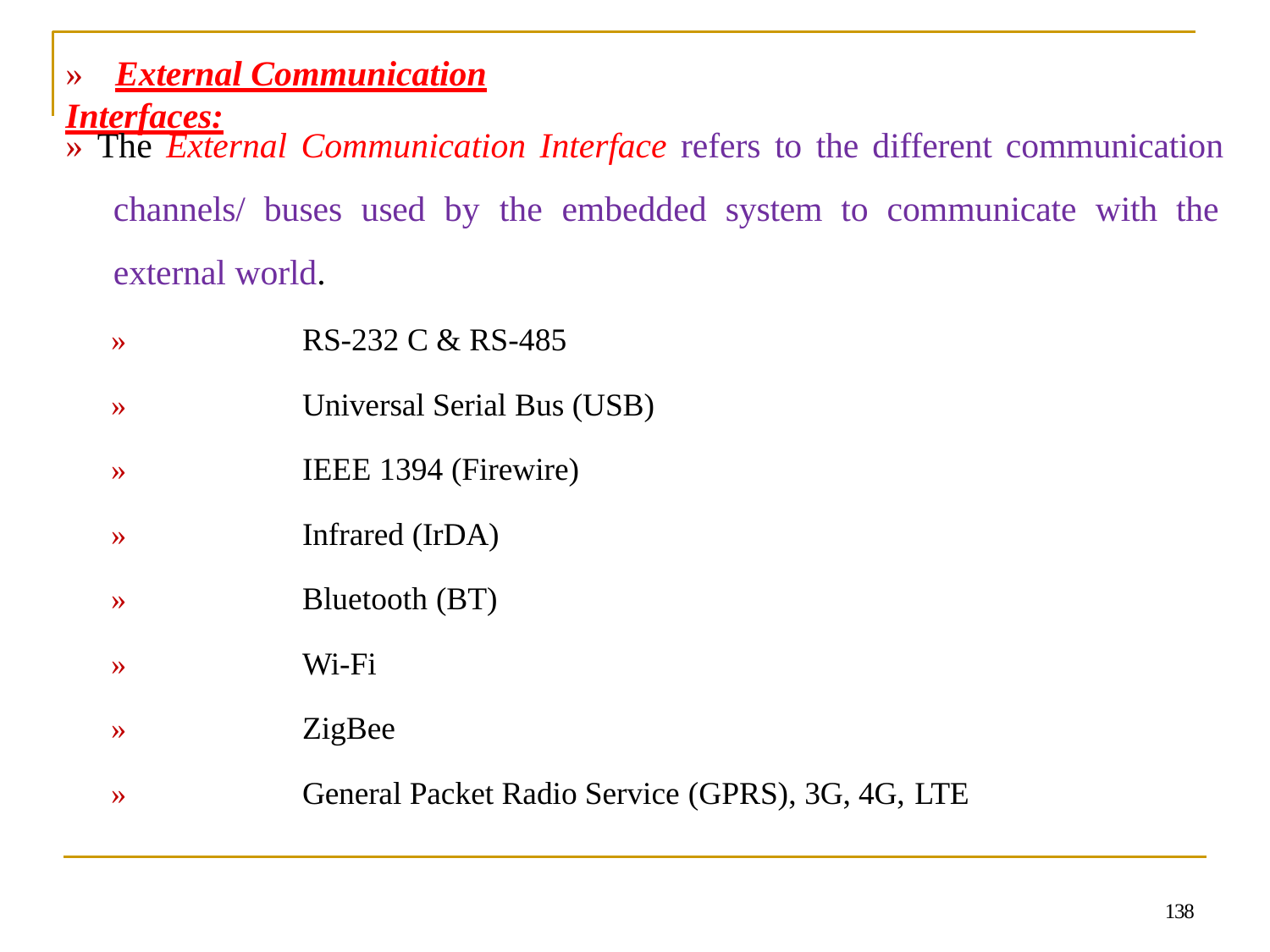

# »	External Communication Interfaces:
» The External Communication Interface refers to the different communication  channels/ buses used by the embedded system to communicate with the  external world.
»	RS-232 C & RS-485
»	Universal Serial Bus (USB)
»	IEEE 1394 (Firewire)
»	Infrared (IrDA)
»	Bluetooth (BT)
»	Wi-Fi
»	ZigBee
»	General Packet Radio Service (GPRS), 3G, 4G, LTE

138